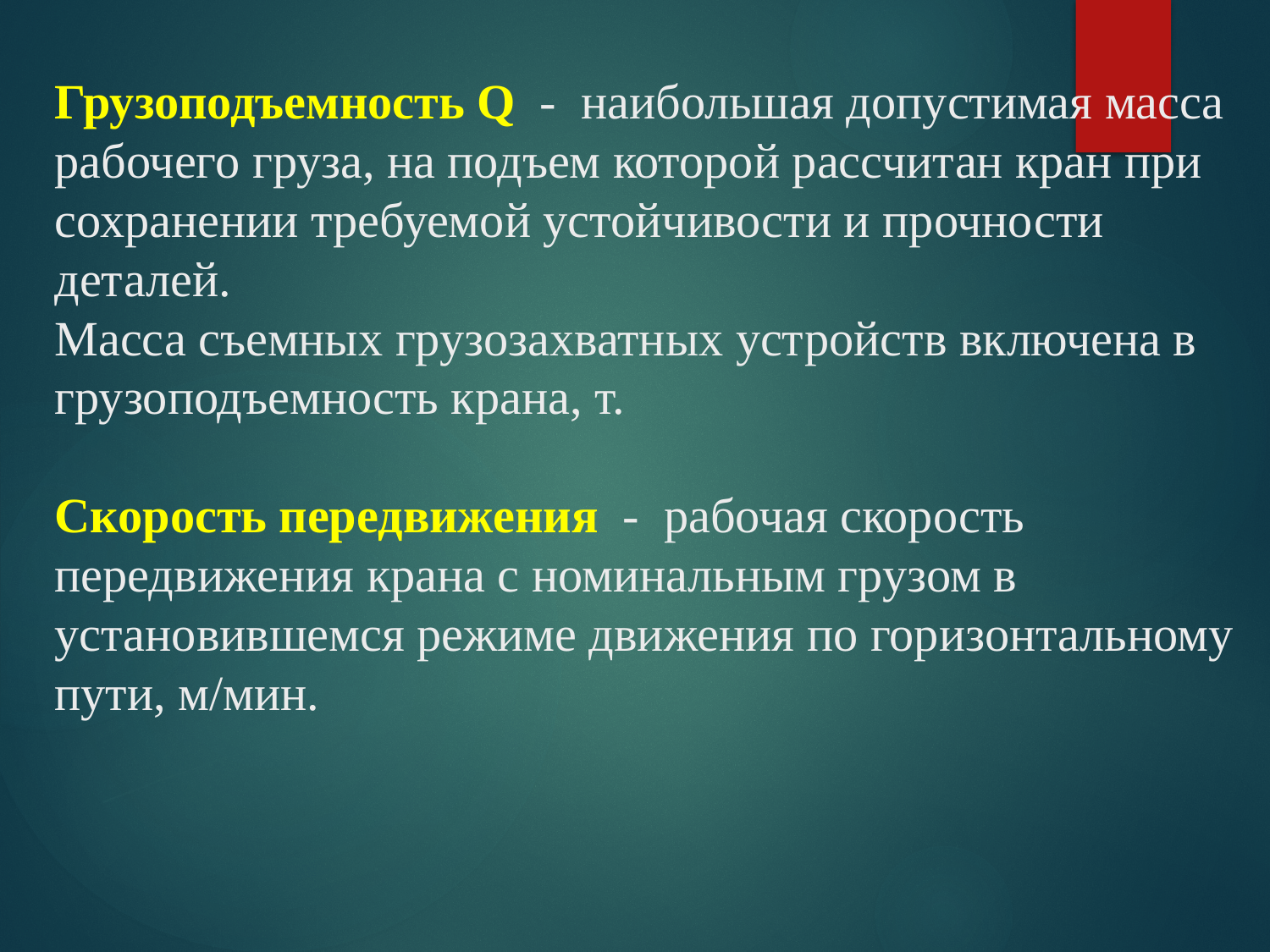

# Грузоподъемность Q  -  наибольшая допустимая масса рабочего груза, на подъем которой рассчитан кран при сохранении требуемой устойчивости и прочности деталей. Масса съемных грузозахватных устройств включена в грузоподъемность крана, т. Скорость передвижения  -  рабочая скорость передвижения крана с номинальным грузом в установившемся режиме движения по горизонтальному пути, м/мин.